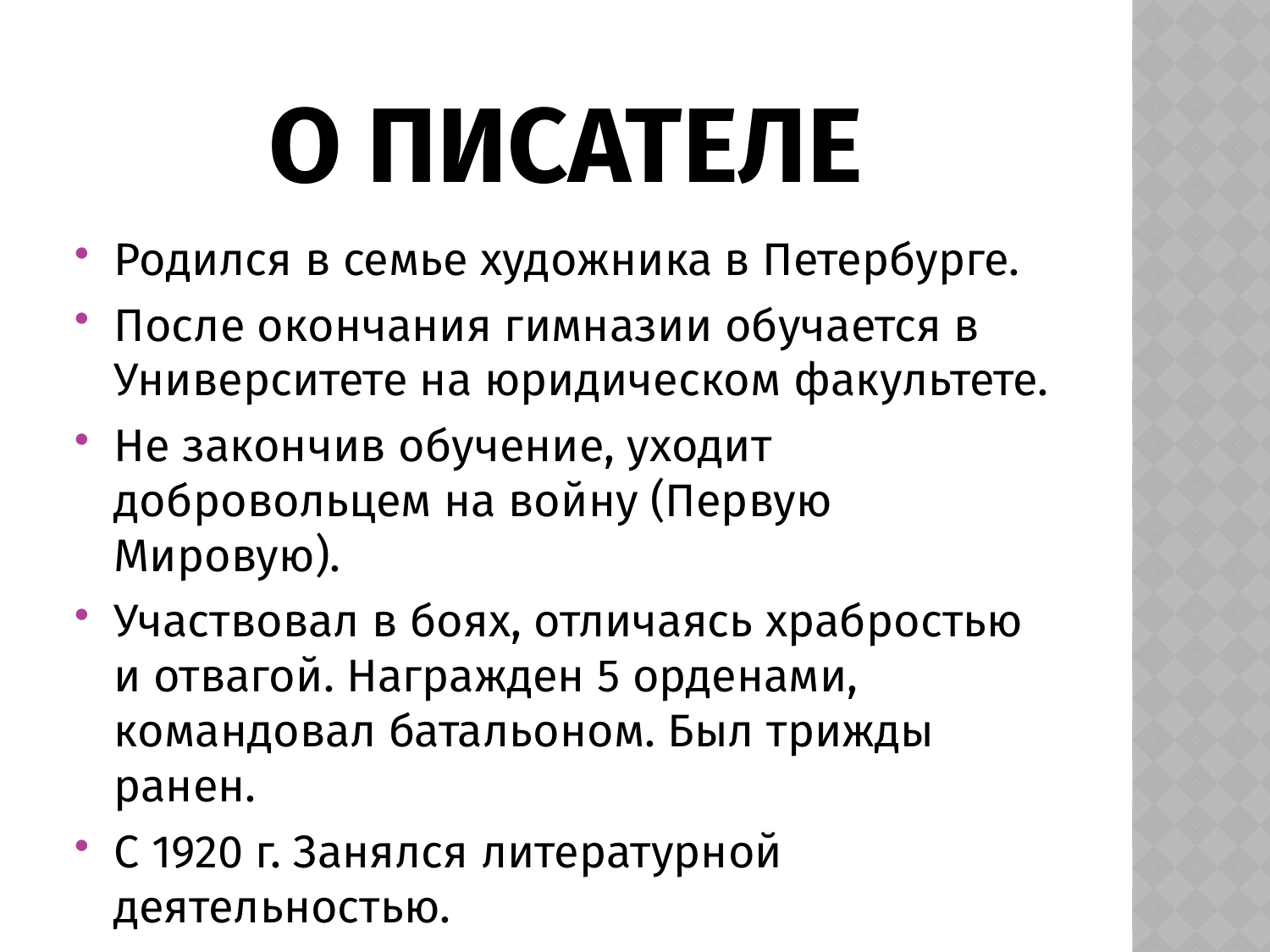

# О писателе
Родился в семье художника в Петербурге.
После окончания гимназии обучается в Университете на юридическом факультете.
Не закончив обучение, уходит добровольцем на войну (Первую Мировую).
Участвовал в боях, отличаясь храбростью и отвагой. Награжден 5 орденами, командовал батальоном. Был трижды ранен.
С 1920 г. Занялся литературной деятельностью.